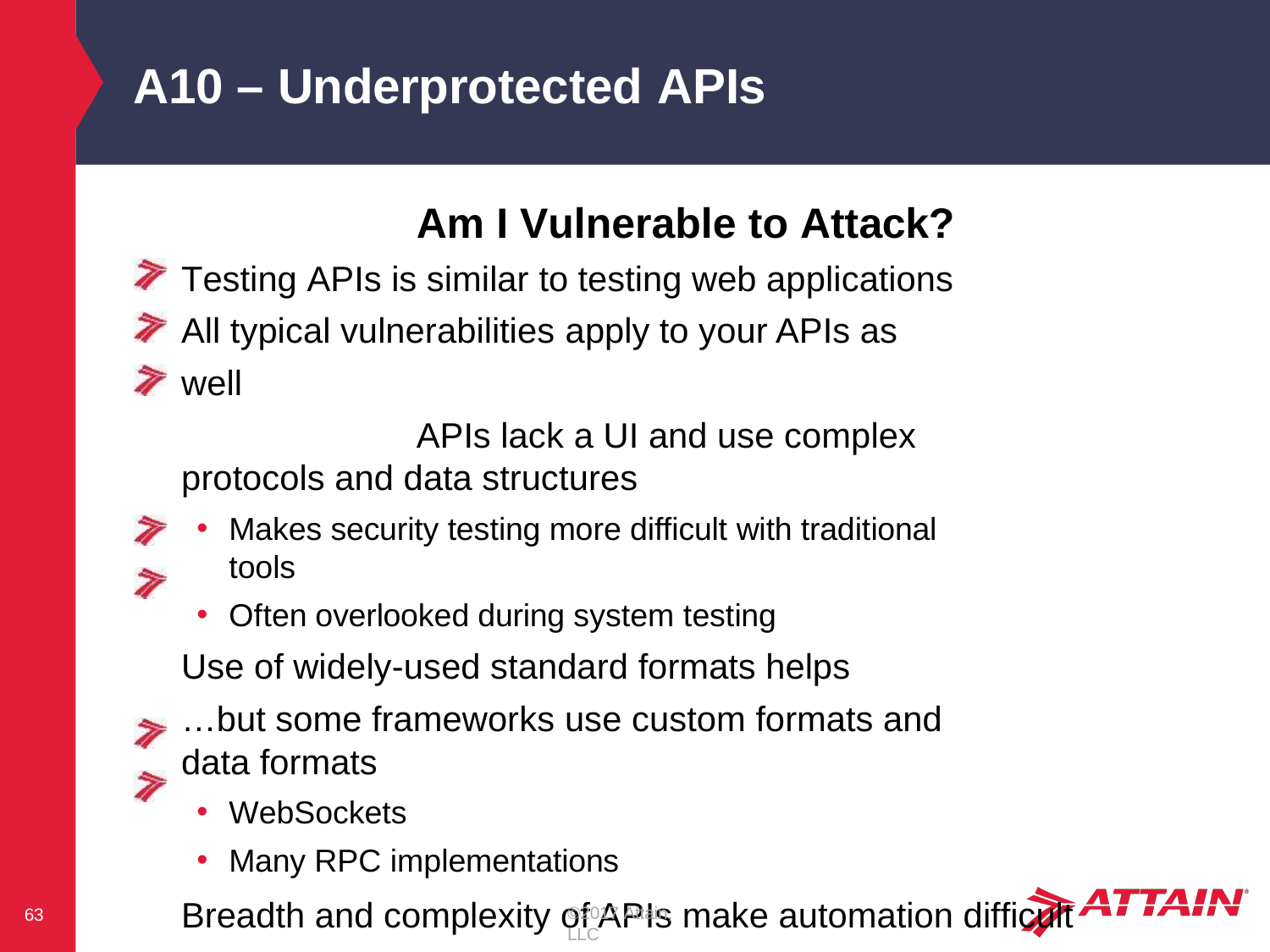

# A10 – Underprotected APIs
Am I Vulnerable to Attack? Testing APIs is similar to testing web applications All typical vulnerabilities apply to your APIs as well

APIs lack a UI and use complex protocols and data structures

Makes security testing more difficult with traditional tools

Often overlooked during system testing

Use of widely-used standard formats helps

…but some frameworks use custom formats and data formats

WebSockets

Many RPC implementations
Breadth and complexity of APIs make automation difficult Knowing if you’re secure means carefully testing defenses that
matter

©2017 Attain, LLC
63